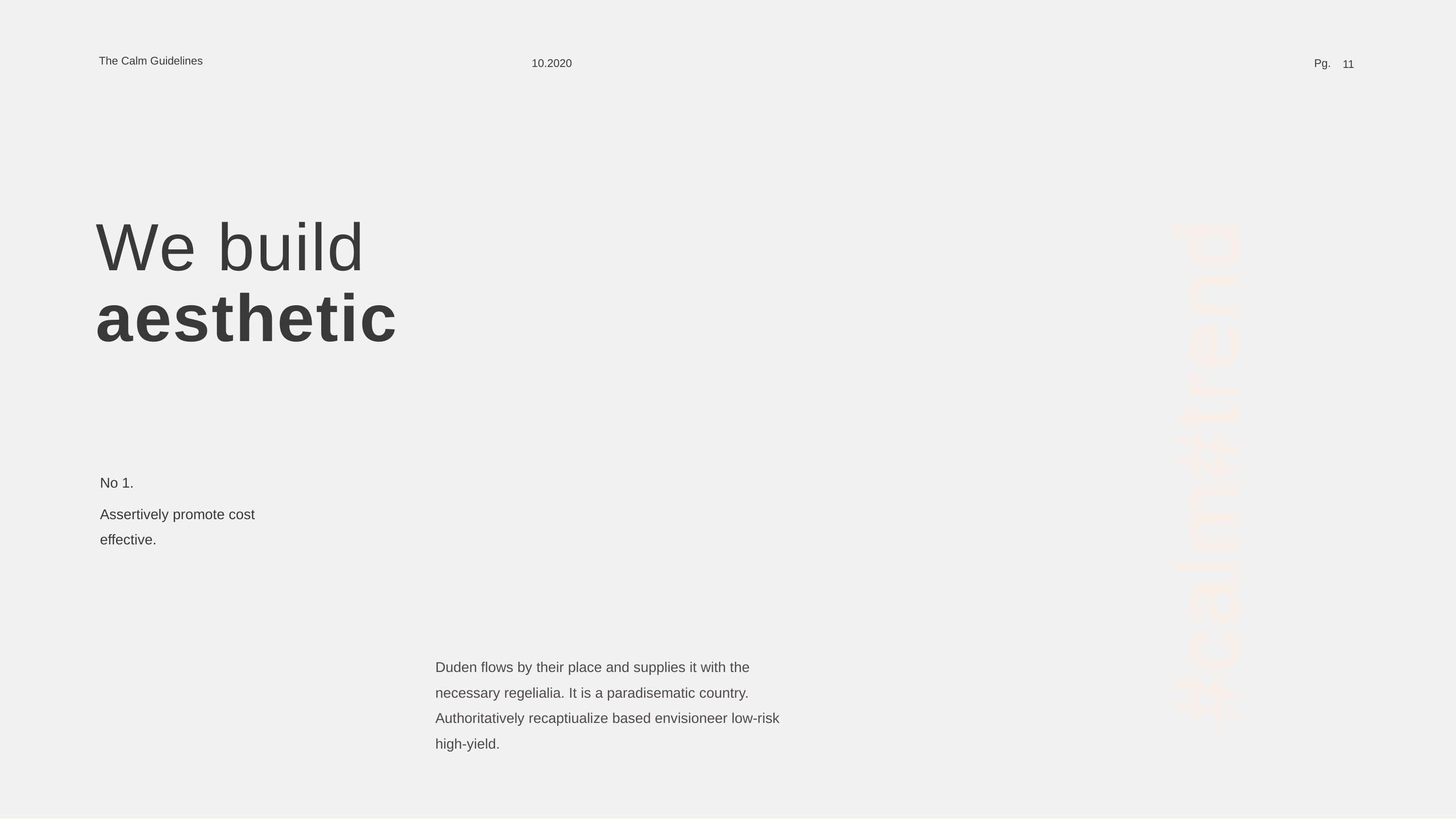

We build
aesthetic
#calm#trend
No 1.
Assertively promote cost effective.

Duden flows by their place and supplies it with the necessary regelialia. It is a paradisematic country. Authoritatively recaptiualize based envisioneer low-risk high-yield.